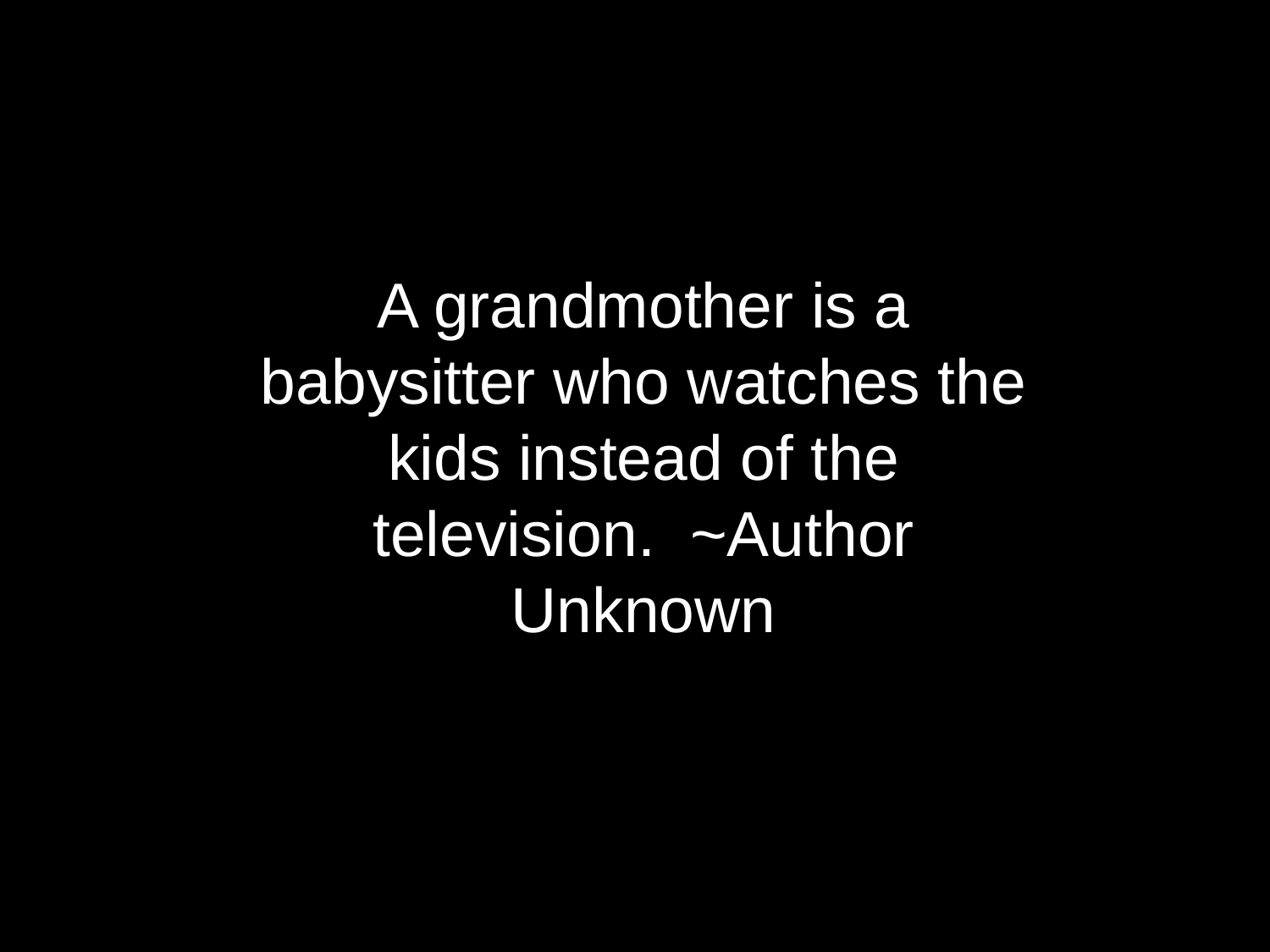

A grandmother is a babysitter who watches the kids instead of the television.  ~Author Unknown